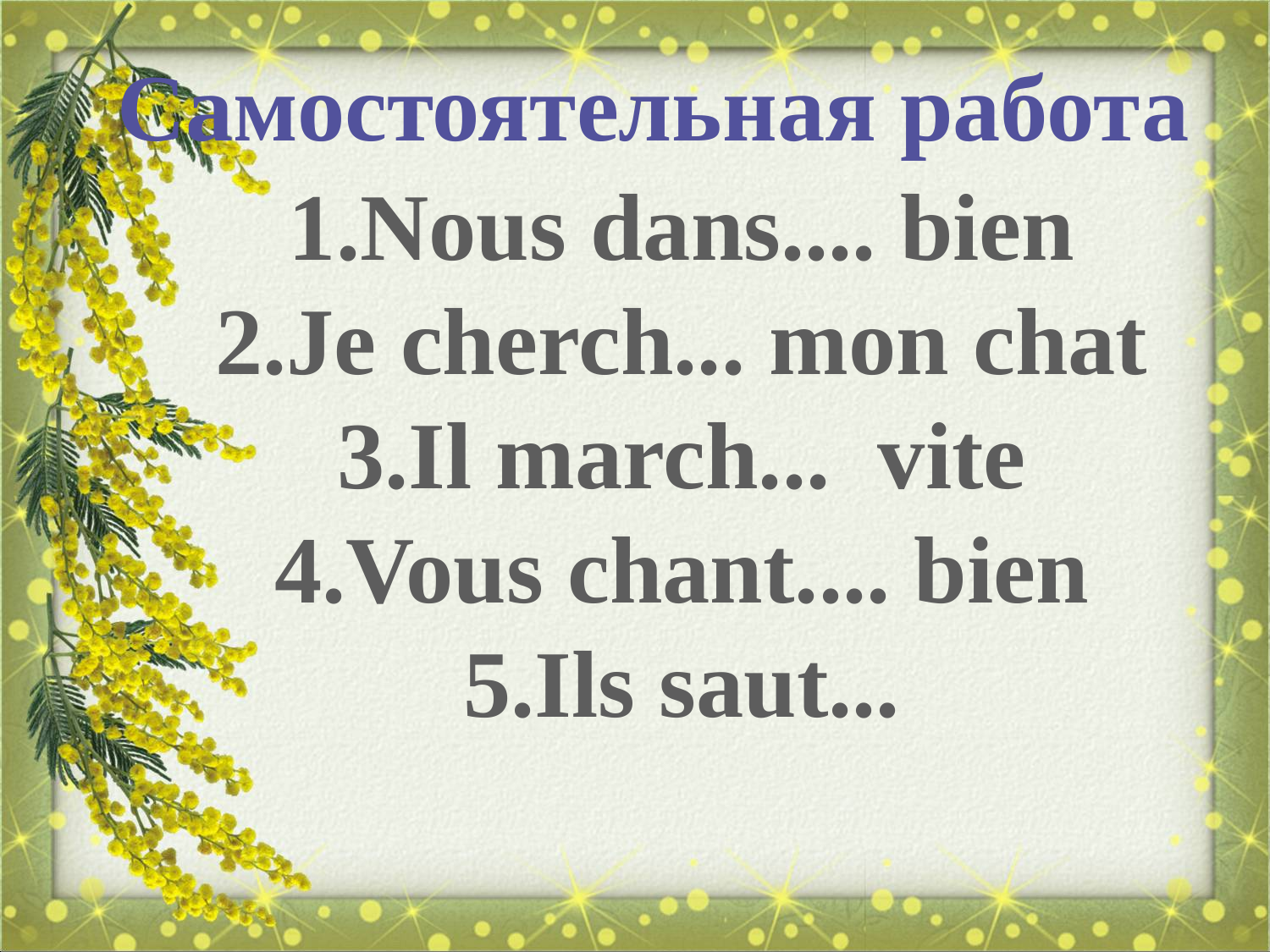

Самостоятельная работа
1.Nous dans.... bien
2.Je cherch... mon chat
3.Il march...  vite
4.Vous chant.... bien
5.Ils saut...